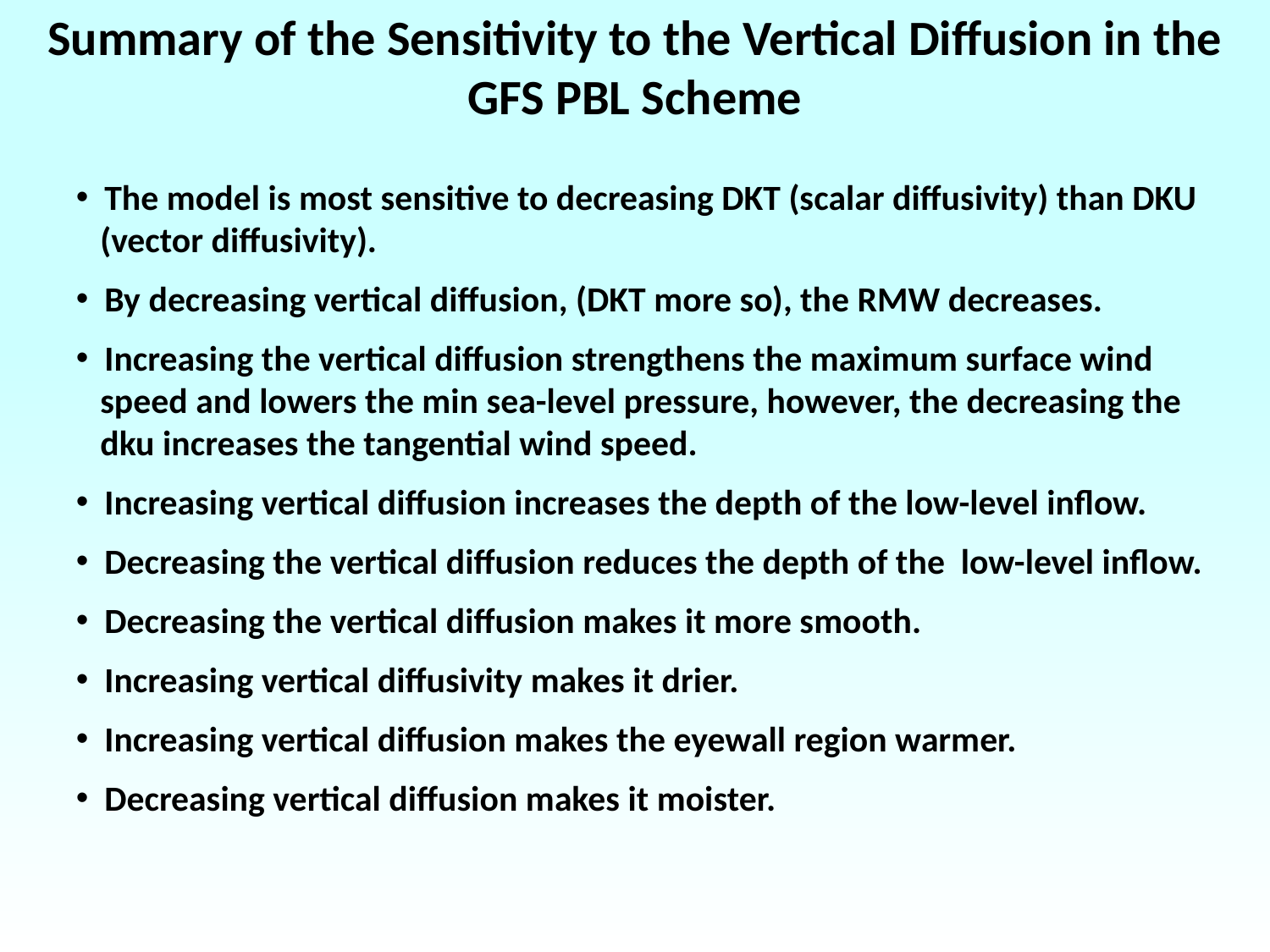

Summary of the Sensitivity to the Vertical Diffusion in the GFS PBL Scheme
  The model is most sensitive to decreasing DKT (scalar diffusivity) than DKU
   (vector diffusivity).

  By decreasing vertical diffusion, (DKT more so), the RMW decreases.

  Increasing the vertical diffusion strengthens the maximum surface wind
   speed and lowers the min sea-level pressure, however, the decreasing the
   dku increases the tangential wind speed.

  Increasing vertical diffusion increases the depth of the low-level inflow.

  Decreasing the vertical diffusion reduces the depth of the  low-level inflow.

  Decreasing the vertical diffusion makes it more smooth.

  Increasing vertical diffusivity makes it drier.

  Increasing vertical diffusion makes the eyewall region warmer.

  Decreasing vertical diffusion makes it moister.